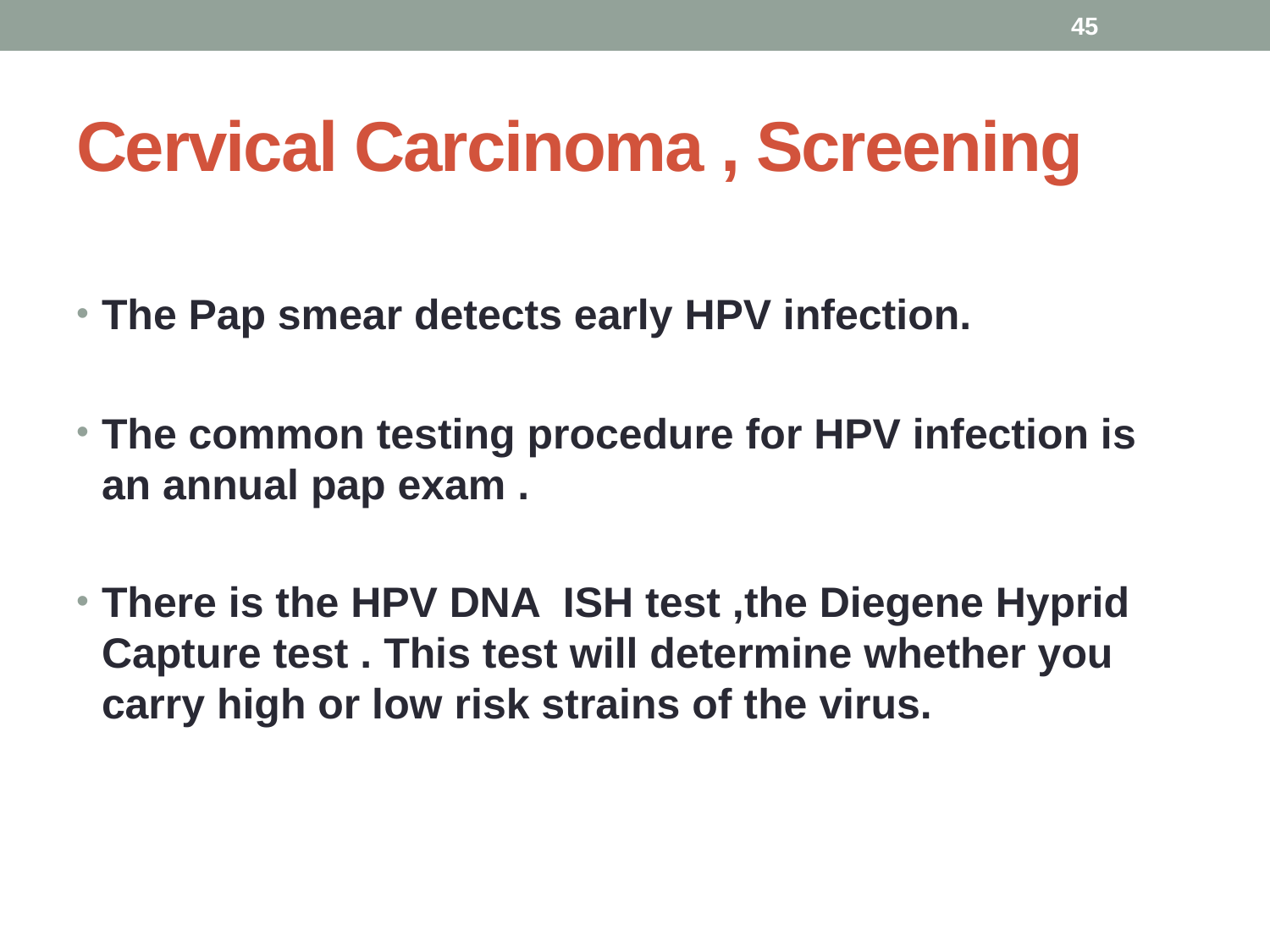

45
# Cervical Carcinoma , Screening

The Pap smear detects early HPV infection.

The common testing procedure for HPV infection is an annual pap exam .

There is the HPV DNA  ISH test ,the Diegene Hyprid Capture test . This test will determine whether you carry high or low risk strains of the virus.